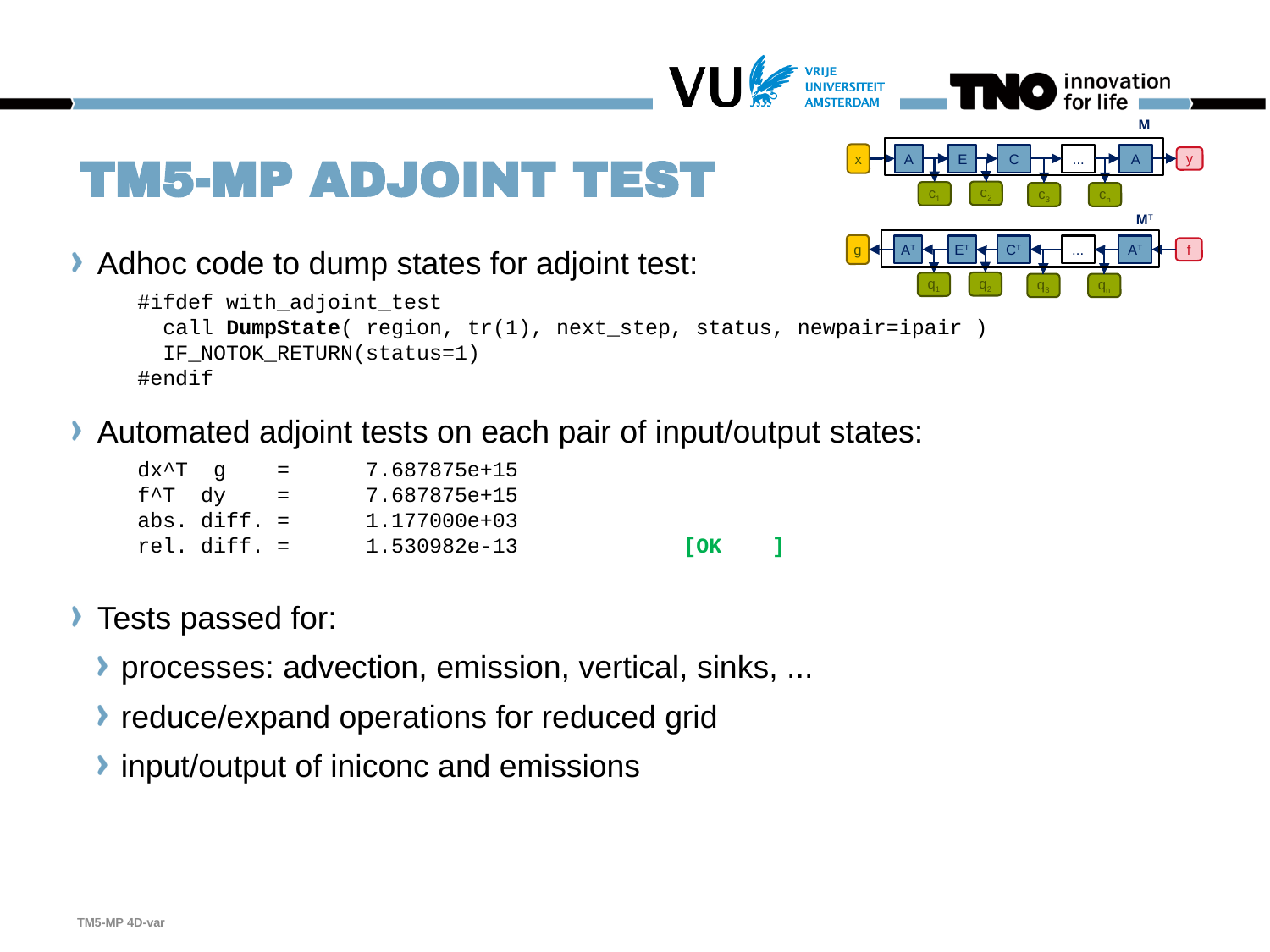

M

x
A
E
C
...
A
y
c2
c1
c3
cn
MT

g
AT
ET
CT
...
AT
f
q2
q1
q3
qn
# TM5-MP Adjoint Test
Adhoc code to dump states for adjoint test:
#ifdef with_adjoint_test
  call DumpState( region, tr(1), next_step, status, newpair=ipair )
  IF_NOTOK_RETURN(status=1)
#endif
Automated adjoint tests on each pair of input/output states:
dx^T  g    =      7.687875e+15
f^T  dy    =      7.687875e+15
abs. diff. =      1.177000e+03
rel. diff. =      1.530982e-13             [OK    ]
Tests passed for:
processes: advection, emission, vertical, sinks, ...
reduce/expand operations for reduced grid
input/output of iniconc and emissions
TM5-MP 4D-var